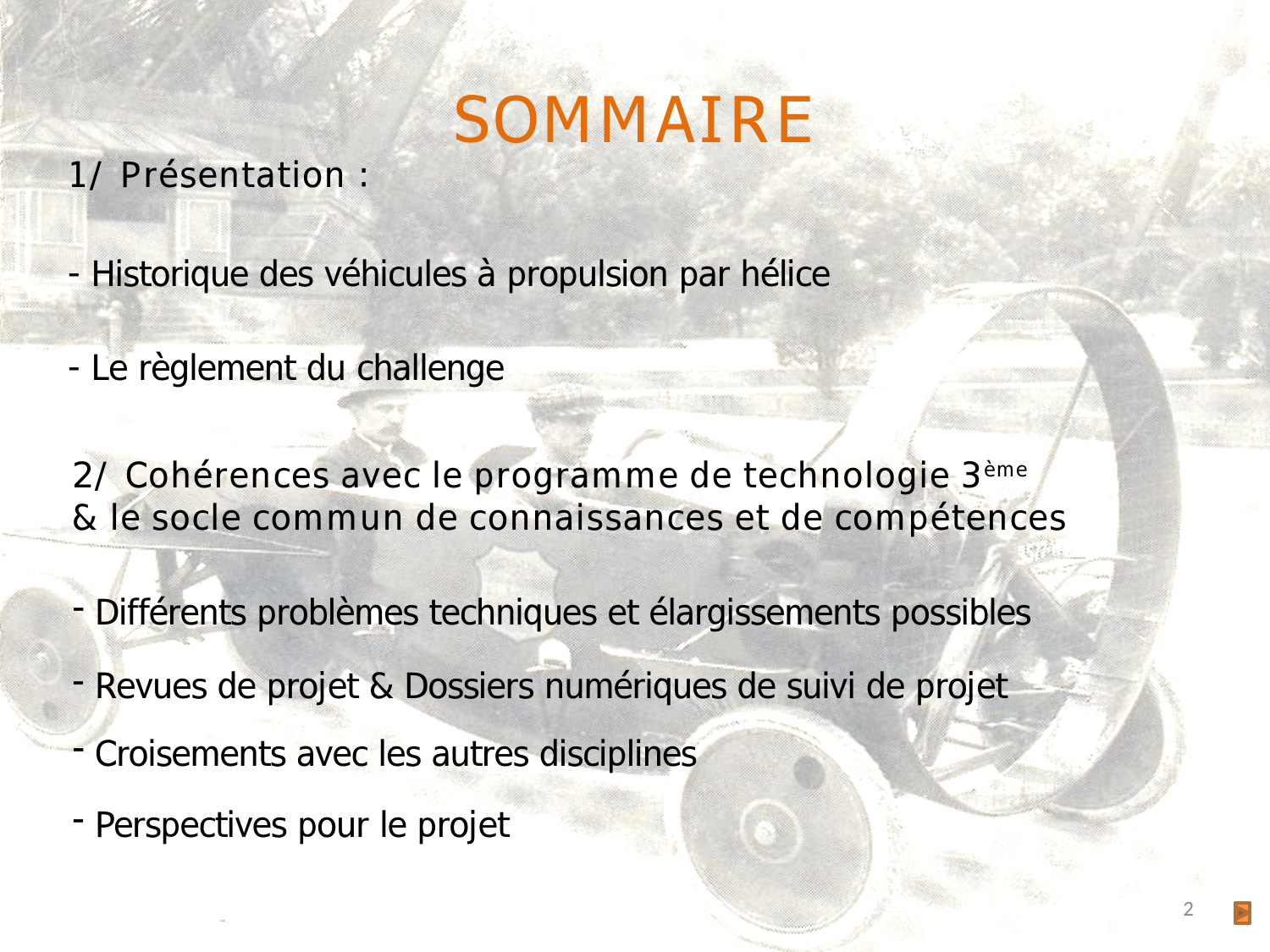

# SOMMAIRE
1/ Présentation :

- Historique des véhicules à propulsion par hélice

- Le règlement du challenge
2/ Cohérences avec le programme de technologie 3ème
& le socle commun de connaissances et de compétences
 Différents problèmes techniques et élargissements possibles
 Revues de projet & Dossiers numériques de suivi de projet
 Croisements avec les autres disciplines
 Perspectives pour le projet
2